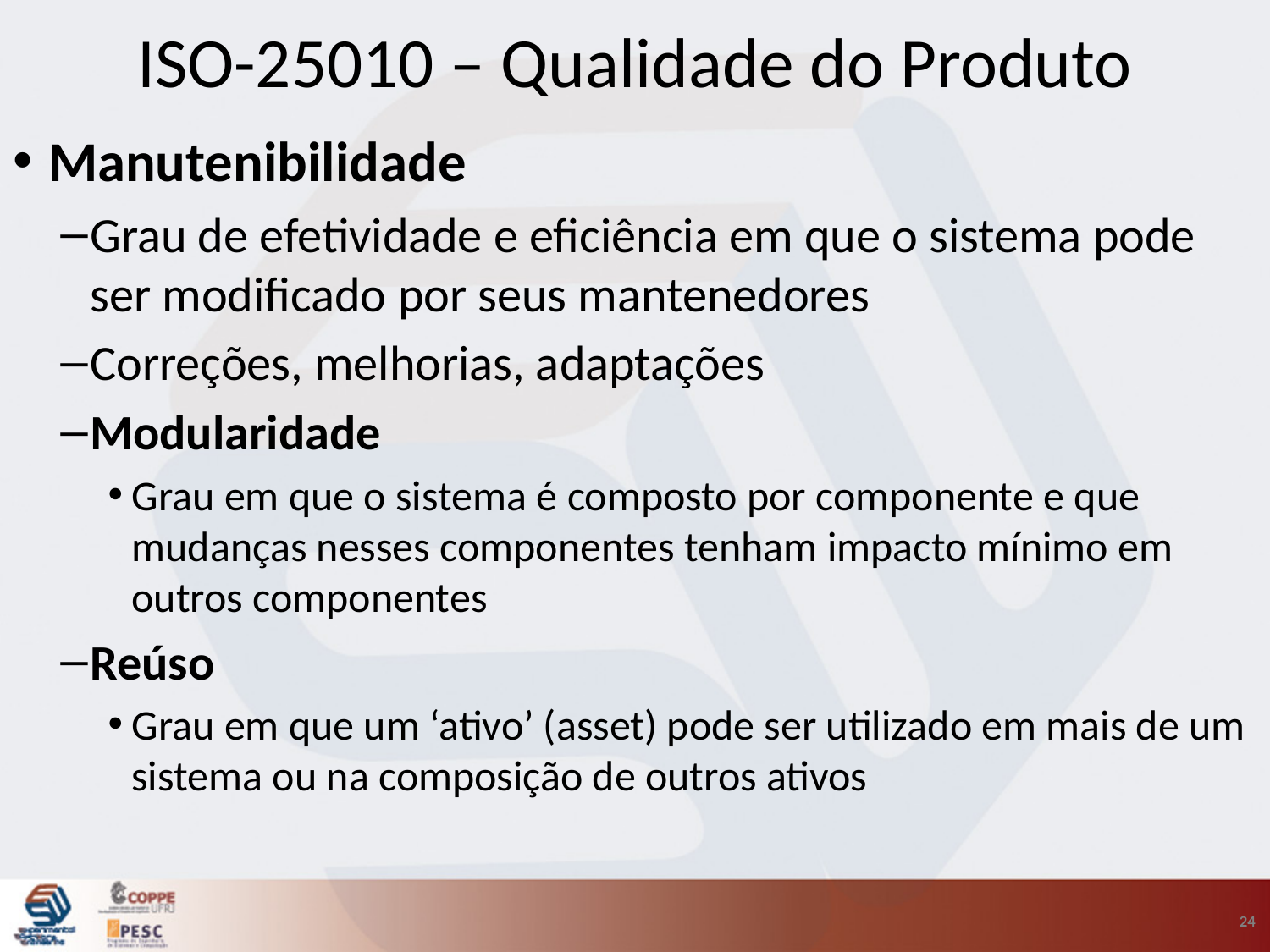

# ISO-25010 – Qualidade do Produto
Manutenibilidade
Grau de efetividade e eficiência em que o sistema pode ser modificado por seus mantenedores
Correções, melhorias, adaptações
Modularidade
Grau em que o sistema é composto por componente e que mudanças nesses componentes tenham impacto mínimo em outros componentes
Reúso
Grau em que um ‘ativo’ (asset) pode ser utilizado em mais de um sistema ou na composição de outros ativos